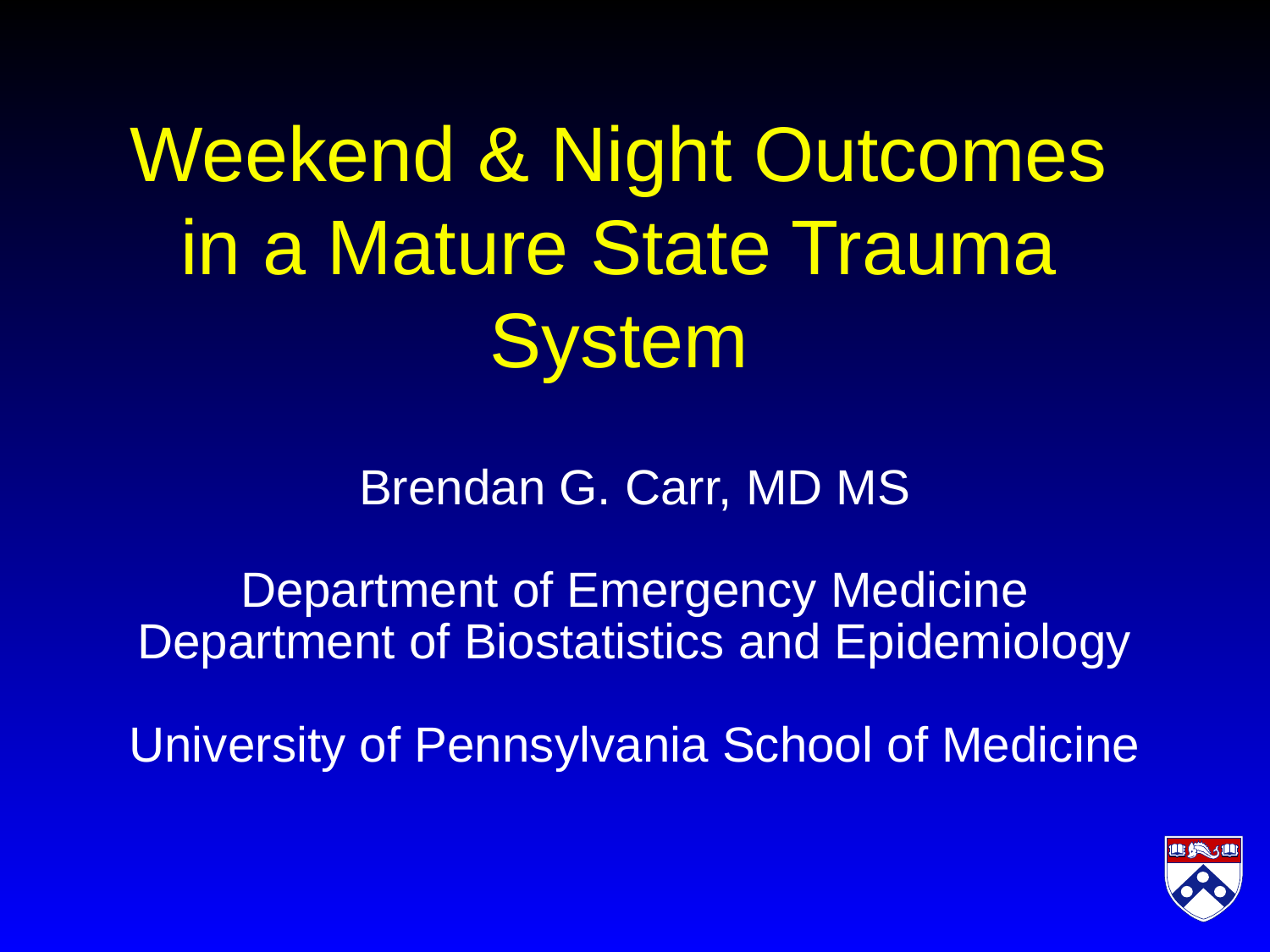

# Weekend & Night Outcomes in a Mature State Trauma System
Brendan G. Carr, MD MS

Department of Emergency Medicine
Department of Biostatistics and Epidemiology

University of Pennsylvania School of Medicine